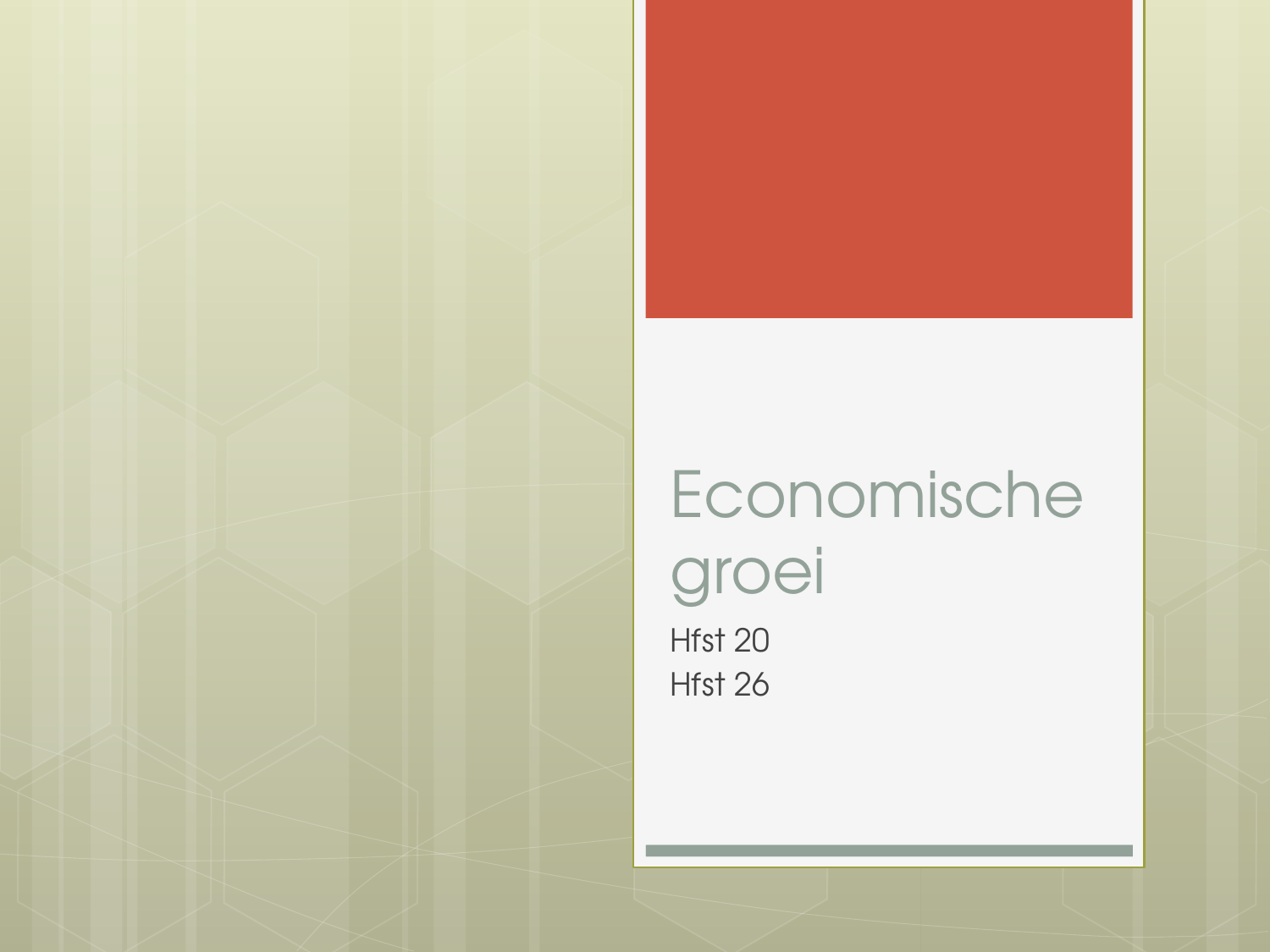

# Economische groei
Hfst 20
Hfst 26